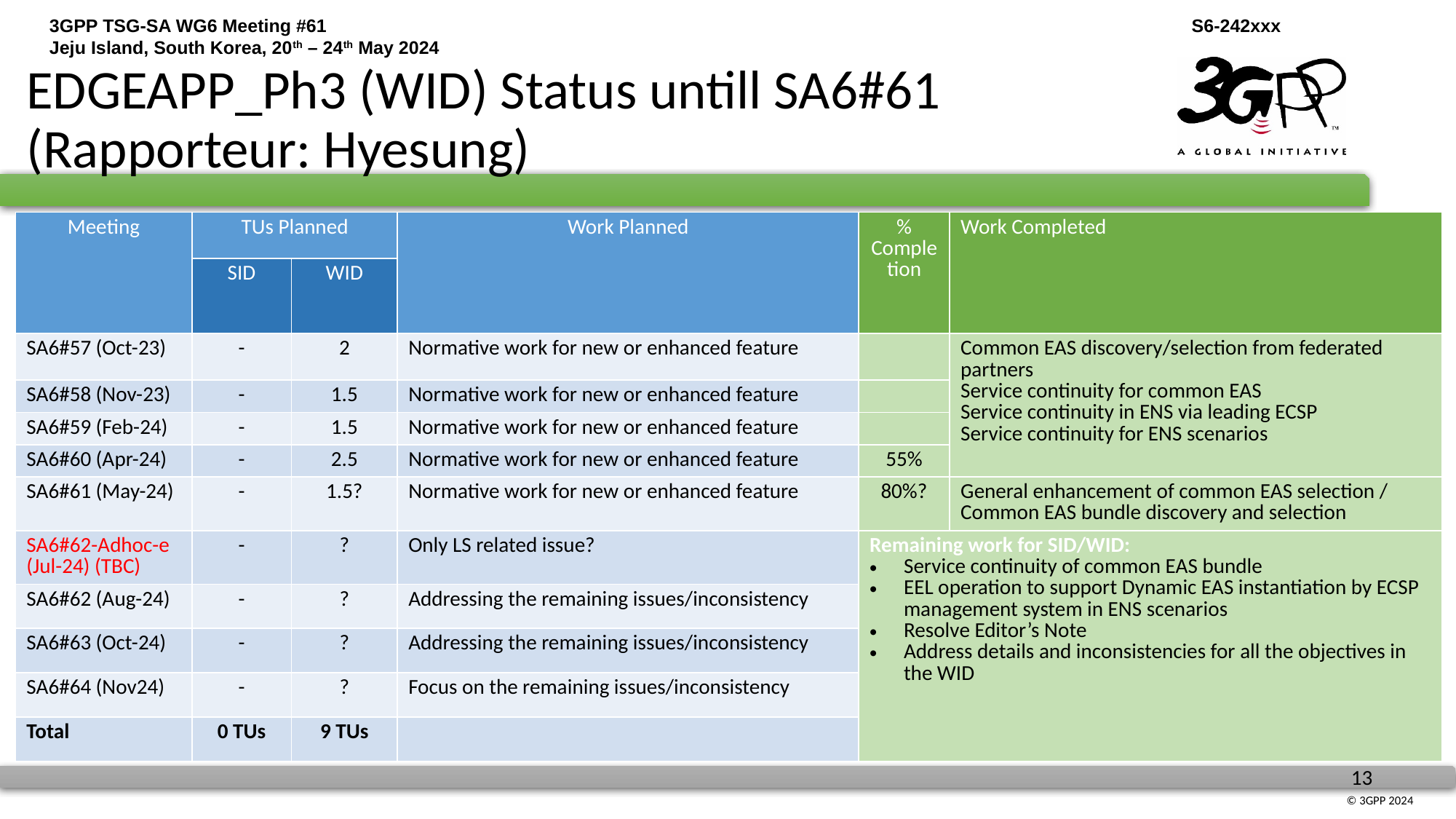

# EDGEAPP_Ph3 (WID) Status untill SA6#61 (Rapporteur: Hyesung)
| Meeting | TUs Planned |  | Work Planned | % Completion | Work Completed |
| --- | --- | --- | --- | --- | --- |
|  | SID | WID |  |  |  |
| SA6#57 (Oct-23) | - | 2 | Normative work for new or enhanced feature |  | Common EAS discovery/selection from federated partners Service continuity for common EAS Service continuity in ENS via leading ECSP Service continuity for ENS scenarios |
| SA6#58 (Nov-23) | - | 1.5 | Normative work for new or enhanced feature |  |  |
| SA6#59 (Feb-24) | - | 1.5 | Normative work for new or enhanced feature |  |  |
| SA6#60 (Apr-24) | - | 2.5 | Normative work for new or enhanced feature | 55% |  |
| SA6#61 (May-24) | - | 1.5? | Normative work for new or enhanced feature | 80%? | General enhancement of common EAS selection / Common EAS bundle discovery and selection |
| SA6#62-Adhoc-e (Jul-24) (TBC) | - | ? | Only LS related issue? | Remaining work for SID/WID: Service continuity of common EAS bundle EEL operation to support Dynamic EAS instantiation by ECSP management system in ENS scenarios Resolve Editor’s Note Address details and inconsistencies for all the objectives in the WID |  |
| SA6#62 (Aug-24) | - | ? | Addressing the remaining issues/inconsistency |  |  |
| SA6#63 (Oct-24) | - | ? | Addressing the remaining issues/inconsistency |  |  |
| SA6#64 (Nov24) | - | ? | Focus on the remaining issues/inconsistency |  |  |
| Total | 0 TUs | 9 TUs |  |  |  |